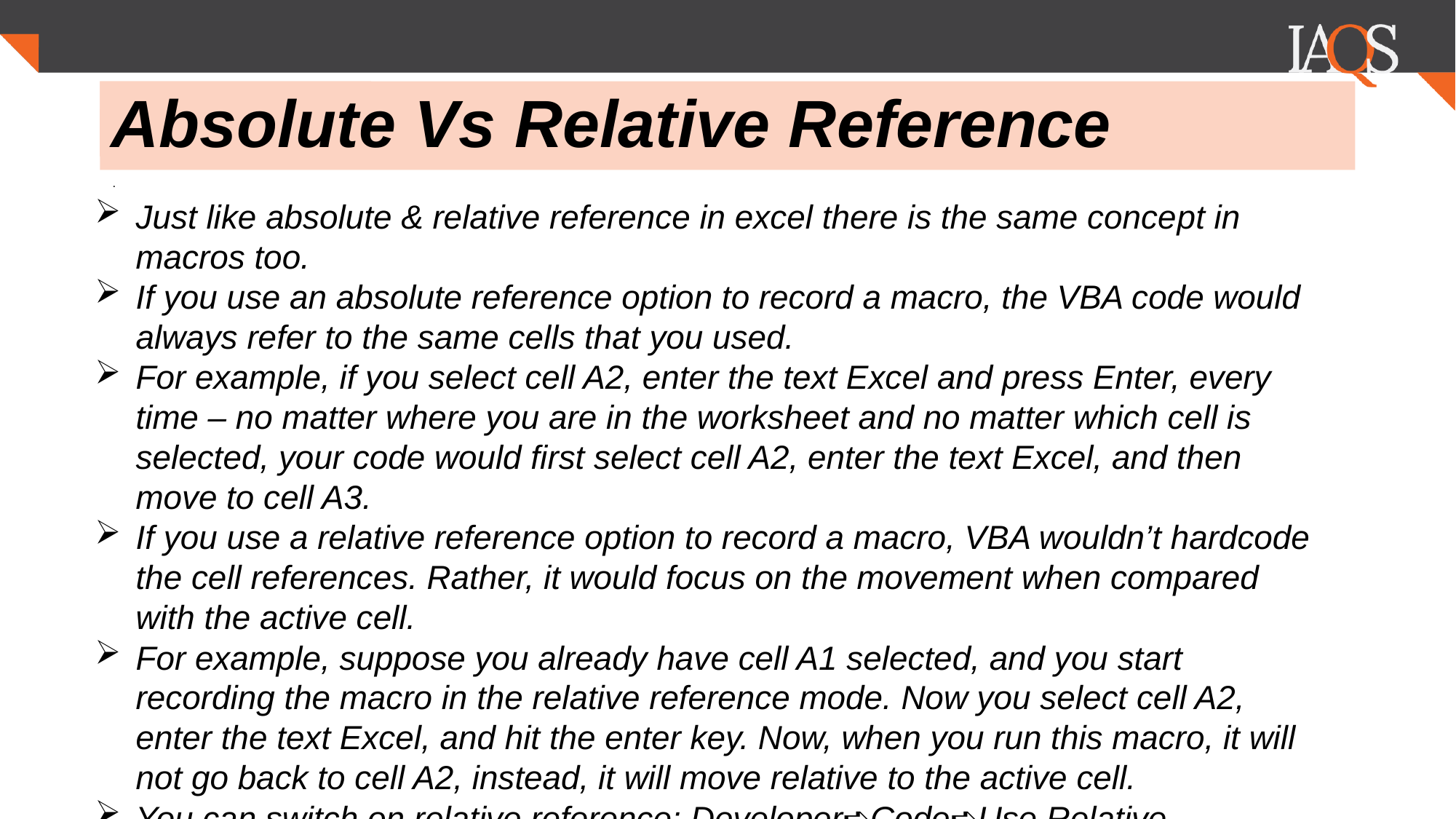

# Absolute Vs Relative Reference

.
Just like absolute & relative reference in excel there is the same concept in macros too.
If you use an absolute reference option to record a macro, the VBA code would always refer to the same cells that you used.
For example, if you select cell A2, enter the text Excel and press Enter, every time – no matter where you are in the worksheet and no matter which cell is selected, your code would first select cell A2, enter the text Excel, and then move to cell A3.
If you use a relative reference option to record a macro, VBA wouldn’t hardcode the cell references. Rather, it would focus on the movement when compared with the active cell.
For example, suppose you already have cell A1 selected, and you start recording the macro in the relative reference mode. Now you select cell A2, enter the text Excel, and hit the enter key. Now, when you run this macro, it will not go back to cell A2, instead, it will move relative to the active cell.
You can switch on relative reference: Developer➪Code➪Use Relative Reference.